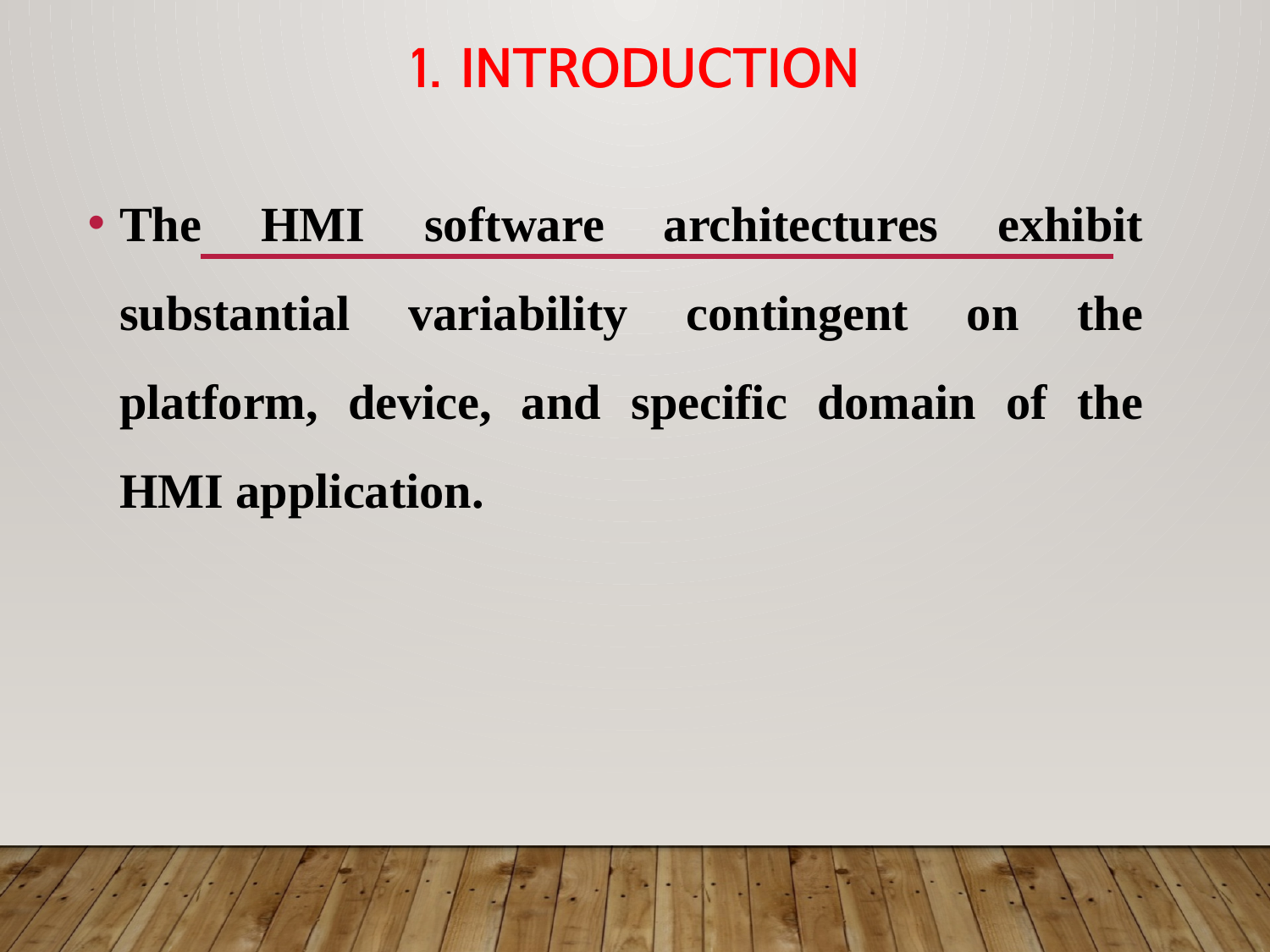

# 1. Introduction
The HMI software architectures exhibit substantial variability contingent on the platform, device, and specific domain of the HMI application.